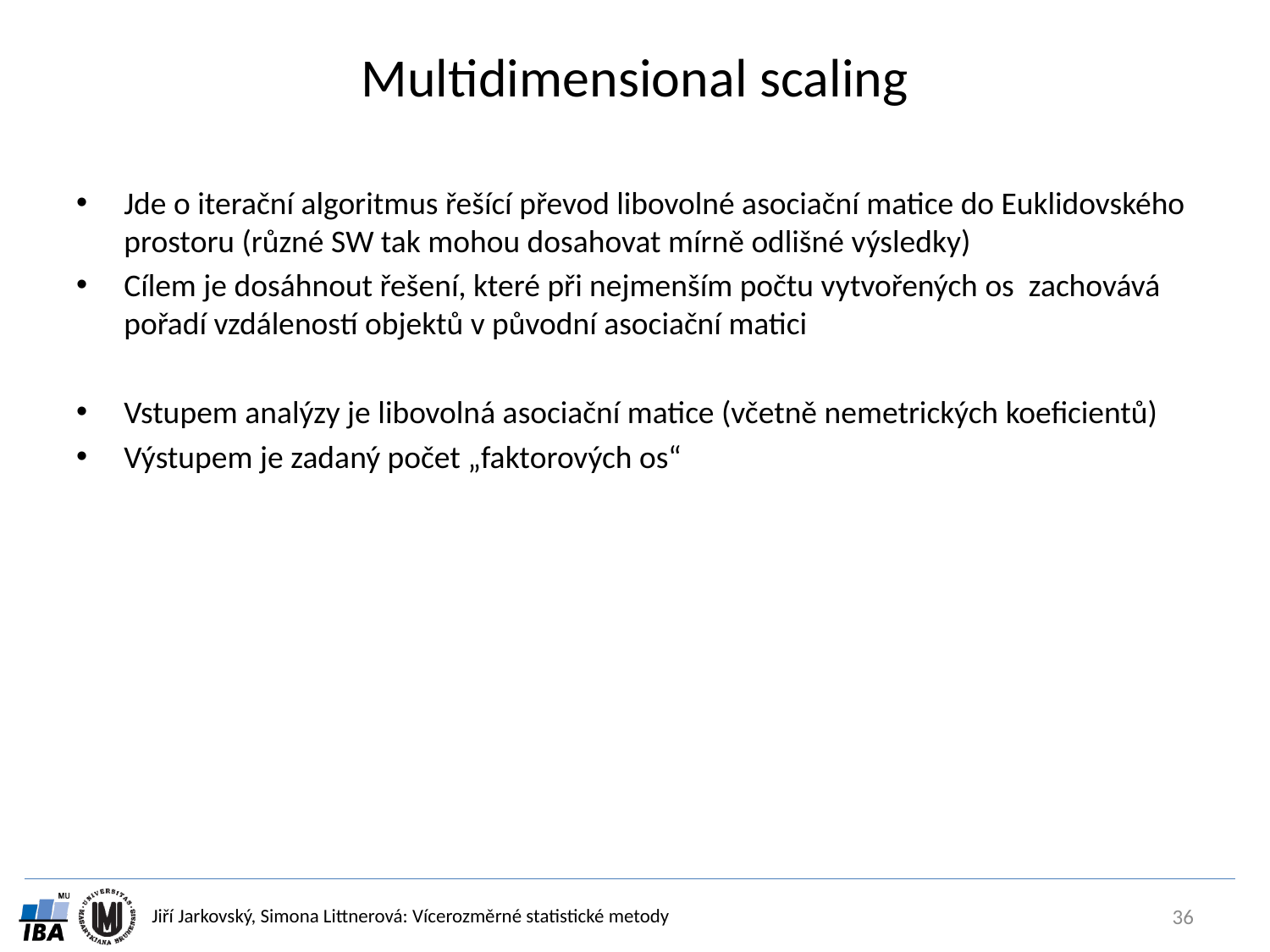

# Multidimensional scaling
Jde o iterační algoritmus řešící převod libovolné asociační matice do Euklidovského prostoru (různé SW tak mohou dosahovat mírně odlišné výsledky)
Cílem je dosáhnout řešení, které při nejmenším počtu vytvořených os  zachovává pořadí vzdáleností objektů v původní asociační matici

Vstupem analýzy je libovolná asociační matice (včetně nemetrických koeficientů)
Výstupem je zadaný počet „faktorových os“

36